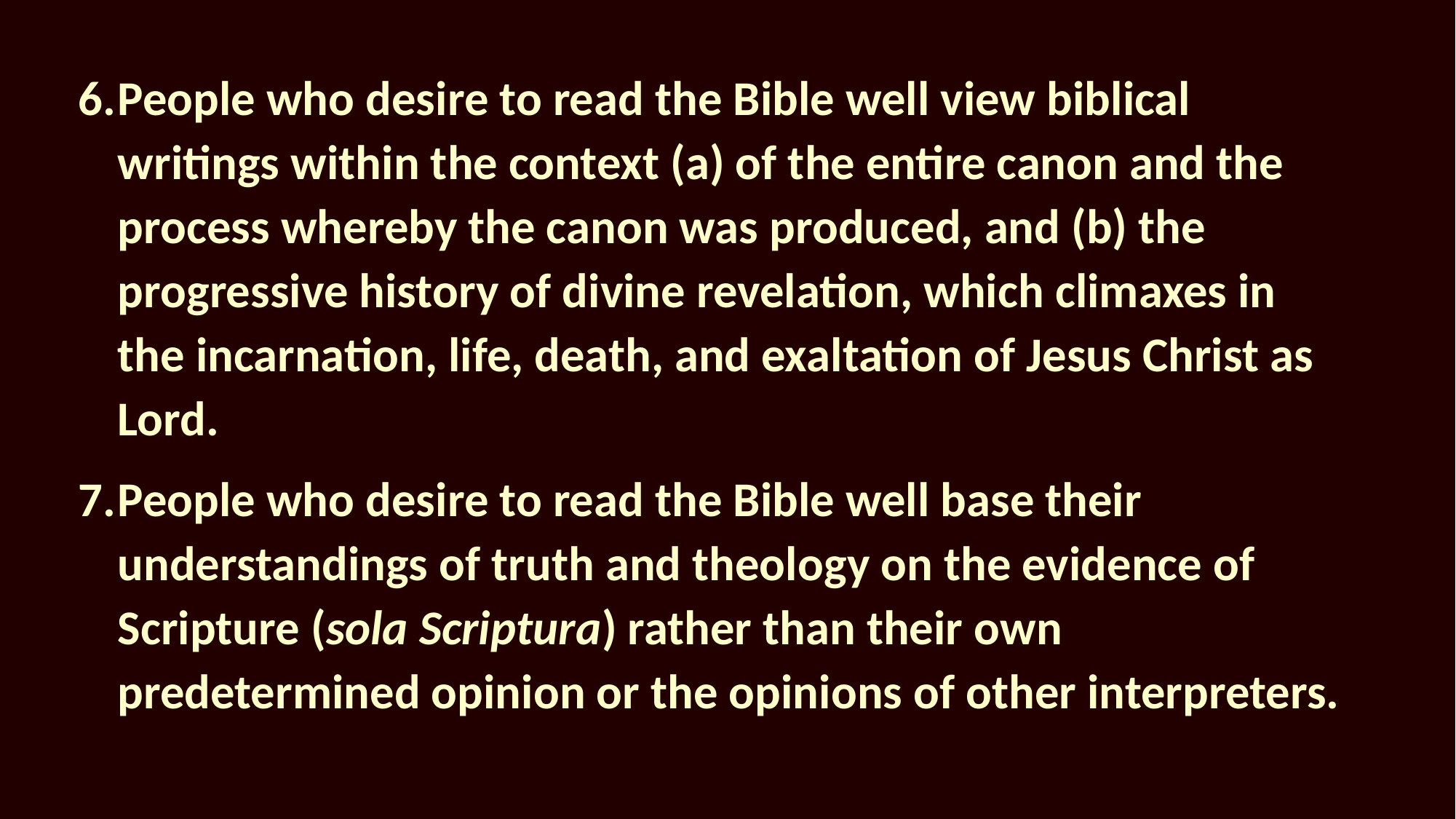

People who desire to read the Bible well view biblical writings within the context (a) of the entire canon and the process whereby the canon was produced, and (b) the progressive history of divine revelation, which climaxes in the incarnation, life, death, and exaltation of Jesus Christ as Lord.
People who desire to read the Bible well base their understandings of truth and theology on the evidence of Scripture (sola Scriptura) rather than their own predetermined opinion or the opinions of other interpreters.